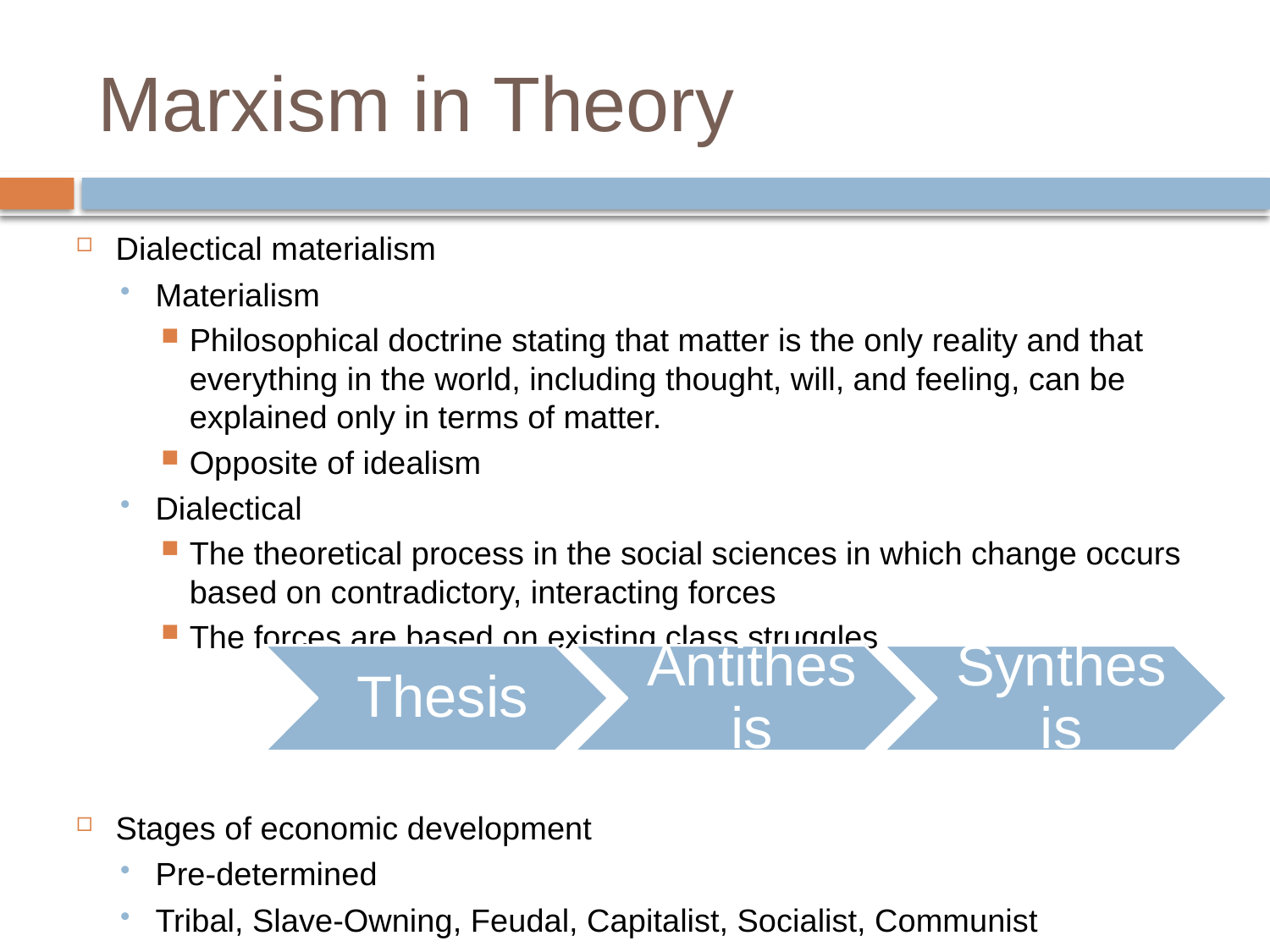

# Marxism in Theory
Dialectical materialism
Materialism
Philosophical doctrine stating that matter is the only reality and that everything in the world, including thought, will, and feeling, can be explained only in terms of matter.
Opposite of idealism
Dialectical
The theoretical process in the social sciences in which change occurs based on contradictory, interacting forces
The forces are based on existing class struggles

Stages of economic development
Pre-determined
Tribal, Slave-Owning, Feudal, Capitalist, Socialist, Communist

Thesis
Antithesis
Synthesis